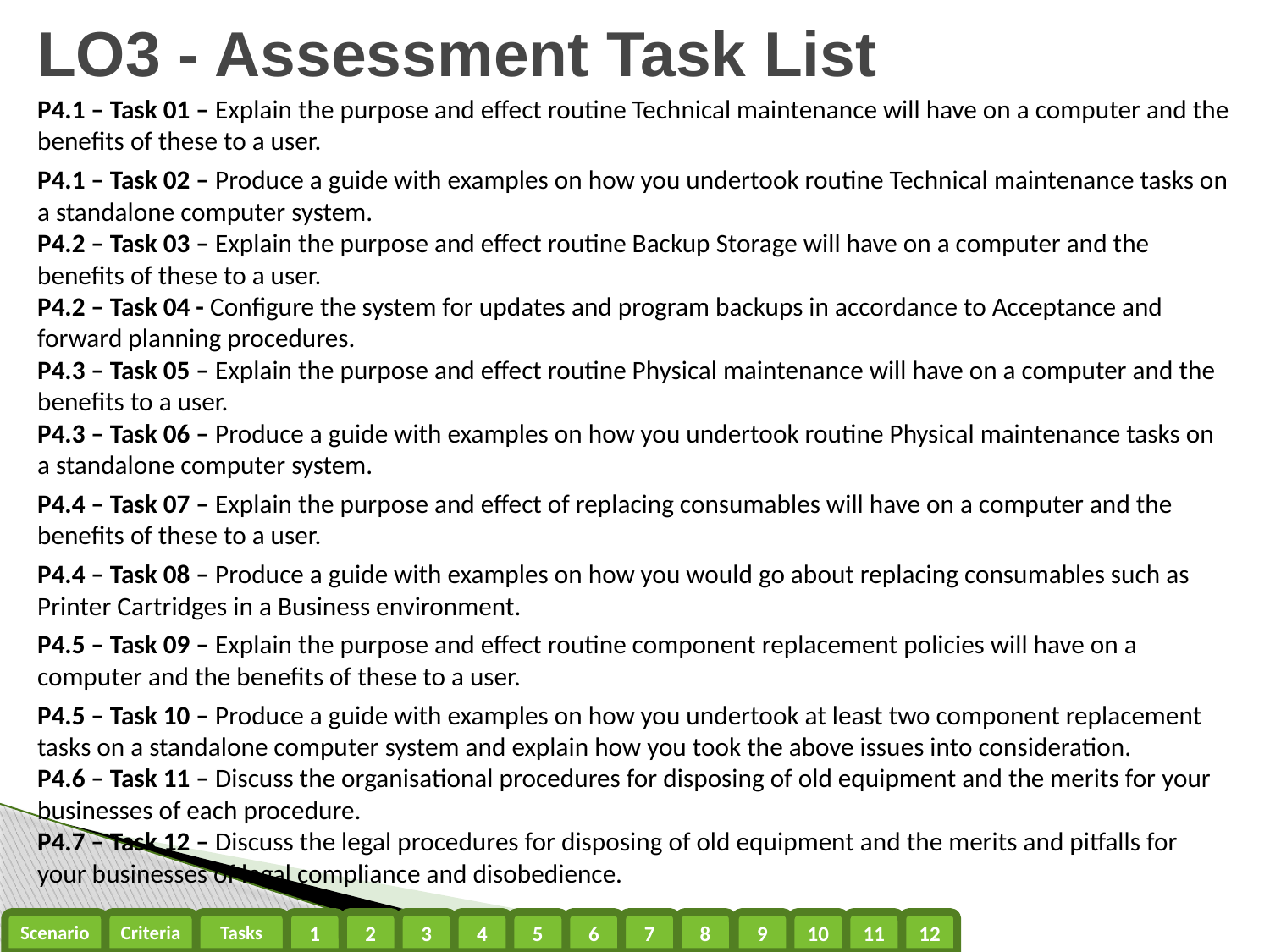

# LO3 - Assessment Task List
P4.1 – Task 01 – Explain the purpose and effect routine Technical maintenance will have on a computer and the benefits of these to a user.
P4.1 – Task 02 – Produce a guide with examples on how you undertook routine Technical maintenance tasks on a standalone computer system.
P4.2 – Task 03 – Explain the purpose and effect routine Backup Storage will have on a computer and the benefits of these to a user.
P4.2 – Task 04 - Configure the system for updates and program backups in accordance to Acceptance and forward planning procedures.
P4.3 – Task 05 – Explain the purpose and effect routine Physical maintenance will have on a computer and the benefits to a user.
P4.3 – Task 06 – Produce a guide with examples on how you undertook routine Physical maintenance tasks on a standalone computer system.
P4.4 – Task 07 – Explain the purpose and effect of replacing consumables will have on a computer and the benefits of these to a user.
P4.4 – Task 08 – Produce a guide with examples on how you would go about replacing consumables such as Printer Cartridges in a Business environment.
P4.5 – Task 09 – Explain the purpose and effect routine component replacement policies will have on a computer and the benefits of these to a user.
P4.5 – Task 10 – Produce a guide with examples on how you undertook at least two component replacement tasks on a standalone computer system and explain how you took the above issues into consideration.
P4.6 – Task 11 – Discuss the organisational procedures for disposing of old equipment and the merits for your businesses of each procedure.
P4.7 – Task 12 – Discuss the legal procedures for disposing of old equipment and the merits and pitfalls for your businesses of legal compliance and disobedience.